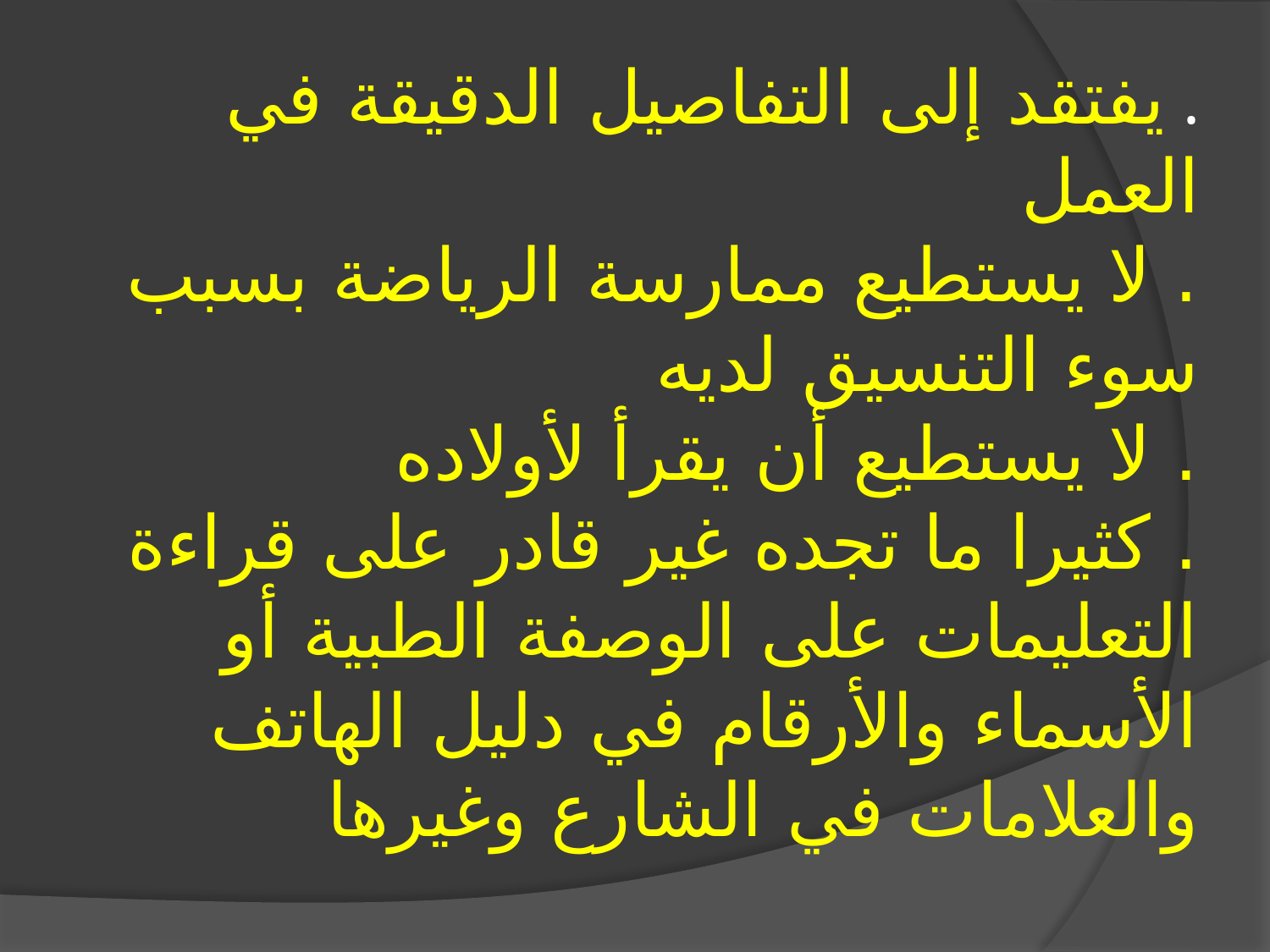

# . يفتقد إلى التفاصيل الدقيقة في العمل . لا يستطيع ممارسة الرياضة بسبب سوء التنسيق لديه . لا يستطيع أن يقرأ لأولاده . كثيرا ما تجده غير قادر على قراءة التعليمات على الوصفة الطبية أو الأسماء والأرقام في دليل الهاتف والعلامات في الشارع وغيرها